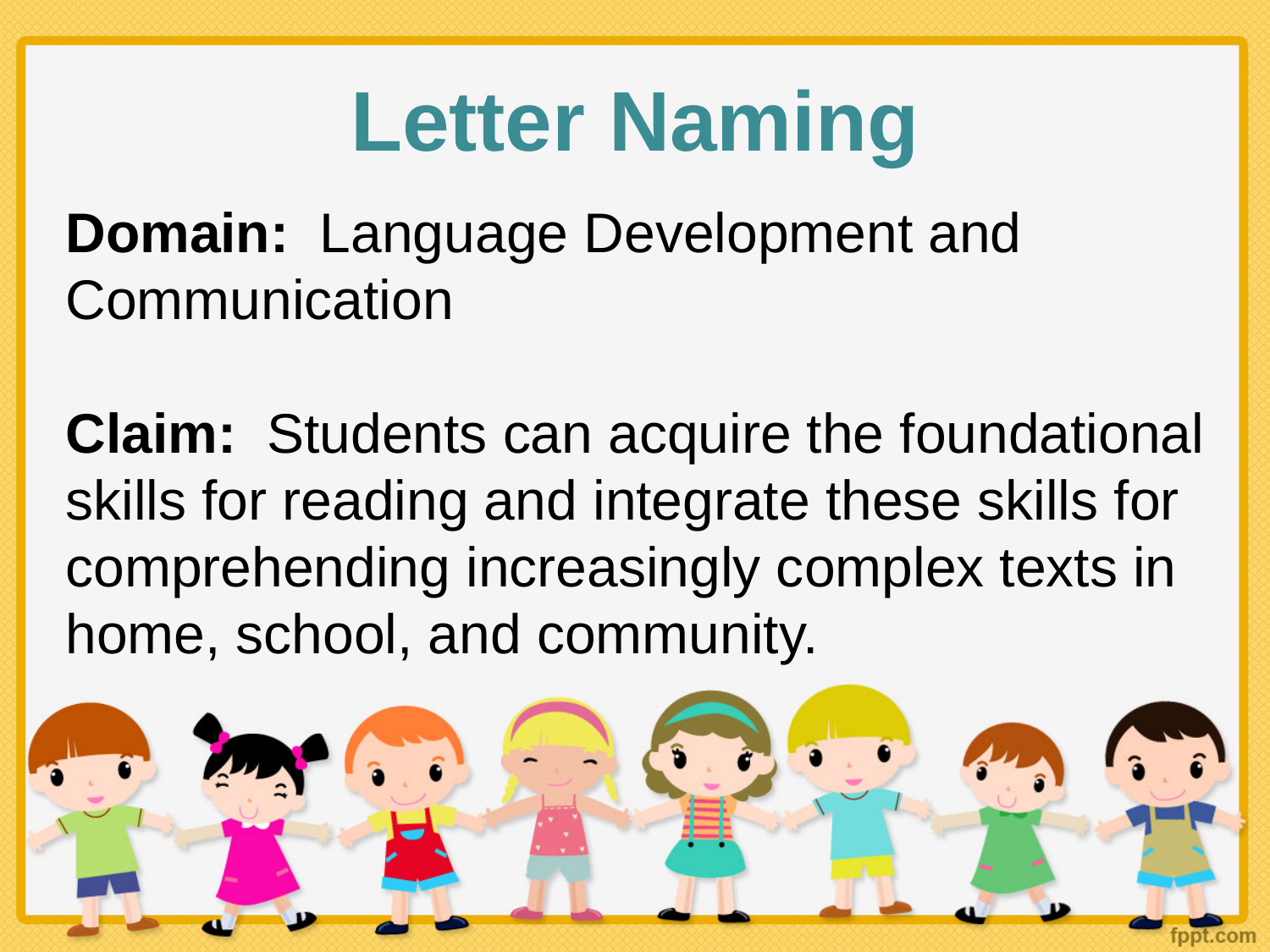

# Letter Naming
Domain:  Language Development and Communication

Claim:  Students can acquire the foundational skills for reading and integrate these skills for comprehending increasingly complex texts in home, school, and community.